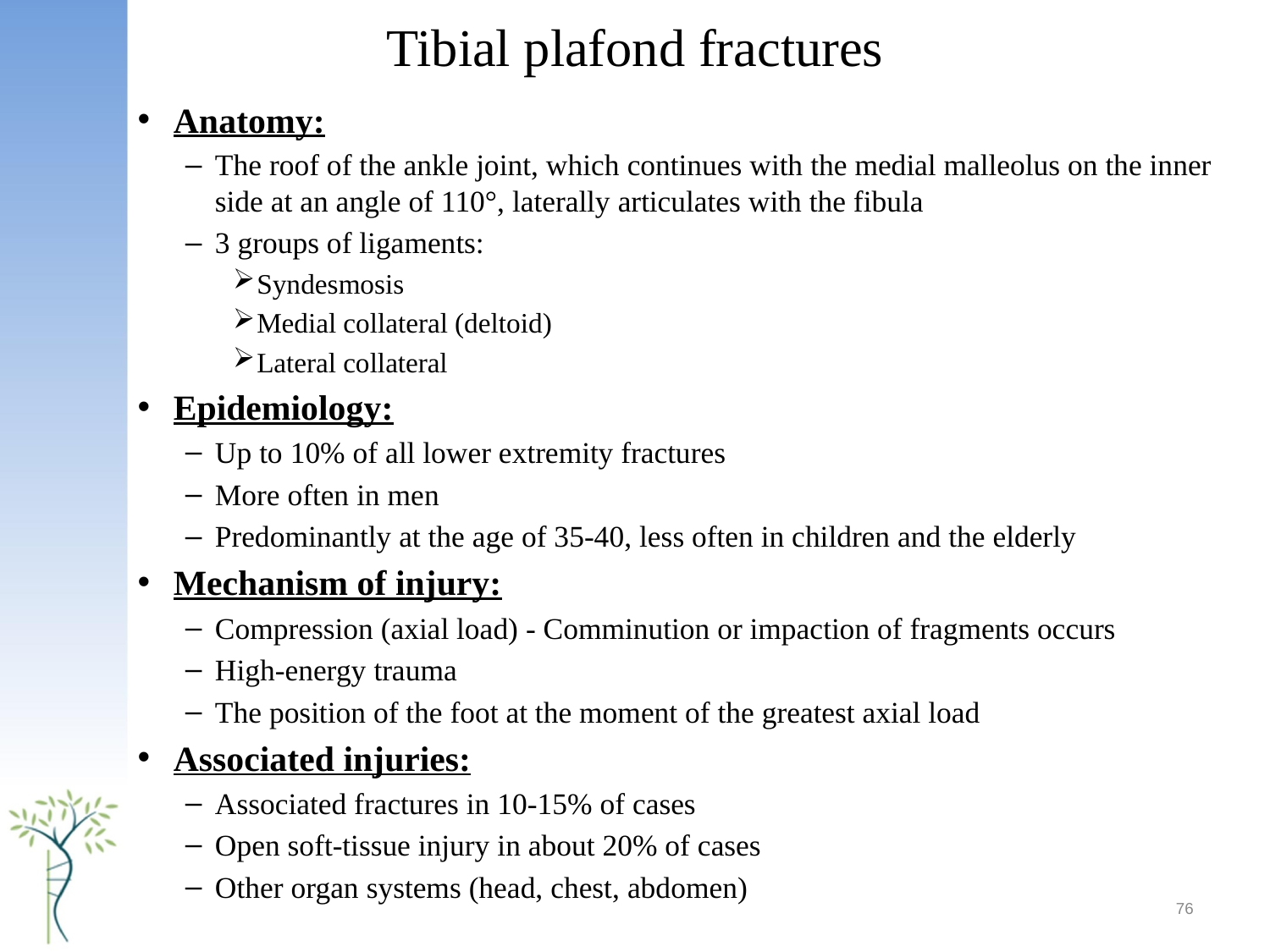

# Tibial plafond fractures
Anatomy:
The roof of the ankle joint, which continues with the medial malleolus on the inner side at an angle of 110°, laterally articulates with the fibula
3 groups of ligaments:
Syndesmosis
Medial collateral (deltoid)
Lateral collateral
Epidemiology:
Up to 10% of all lower extremity fractures
More often in men
Predominantly at the age of 35-40, less often in children and the elderly
Mechanism of injury:
Compression (axial load) - Comminution or impaction of fragments occurs
High-energy trauma
The position of the foot at the moment of the greatest axial load
Associated injuries:
Associated fractures in 10-15% of cases
Open soft-tissue injury in about 20% of cases
Other organ systems (head, chest, abdomen)
76